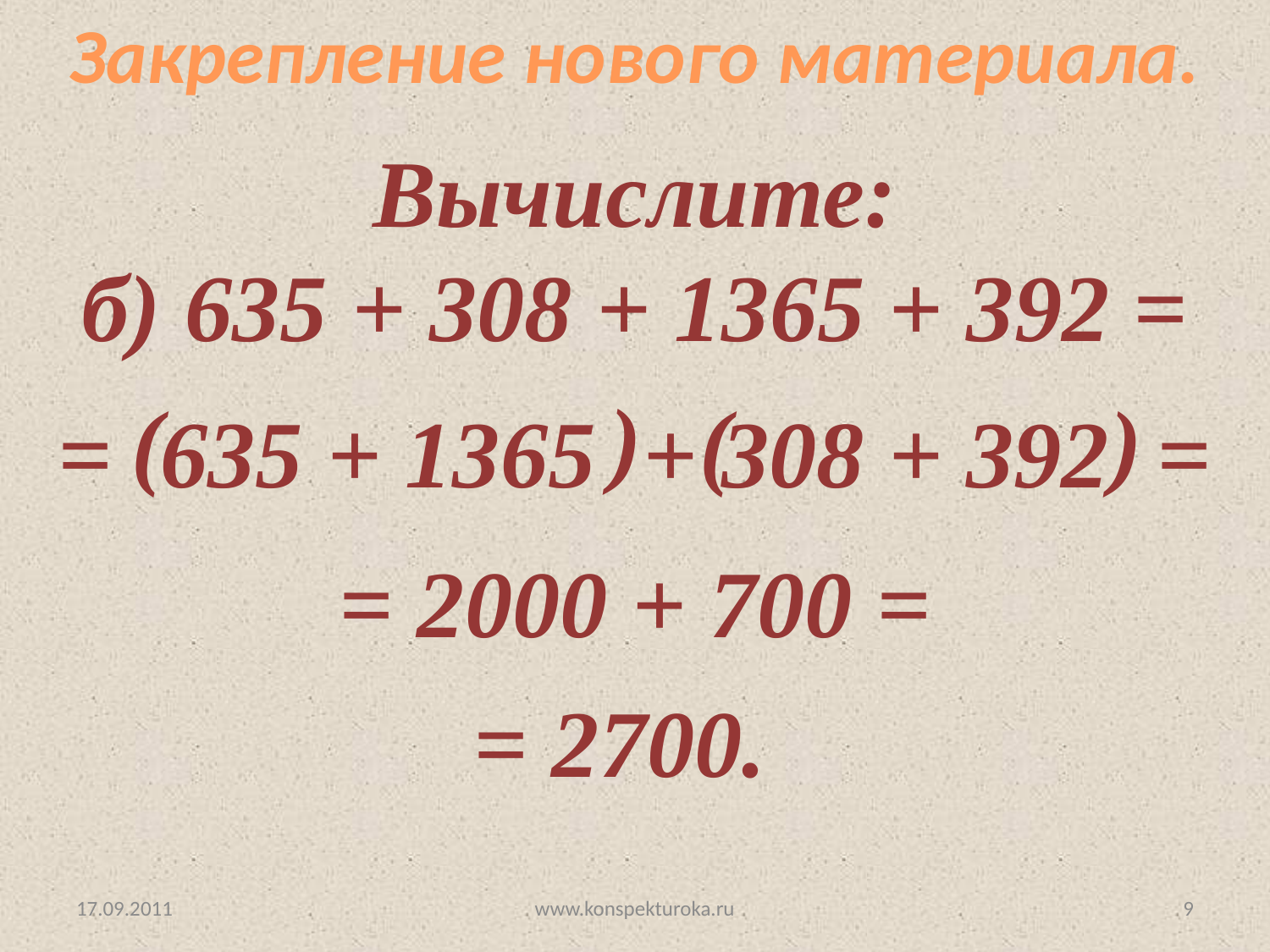

Закрепление нового материала.
Вычислите:
б) 635 + 308 + 1365 + 392 =
)
 (
(
)
=  635 + 1365  + 308 + 392  =
= 2000 + 700 =
= 2700.
17.09.2011
www.konspekturoka.ru
9